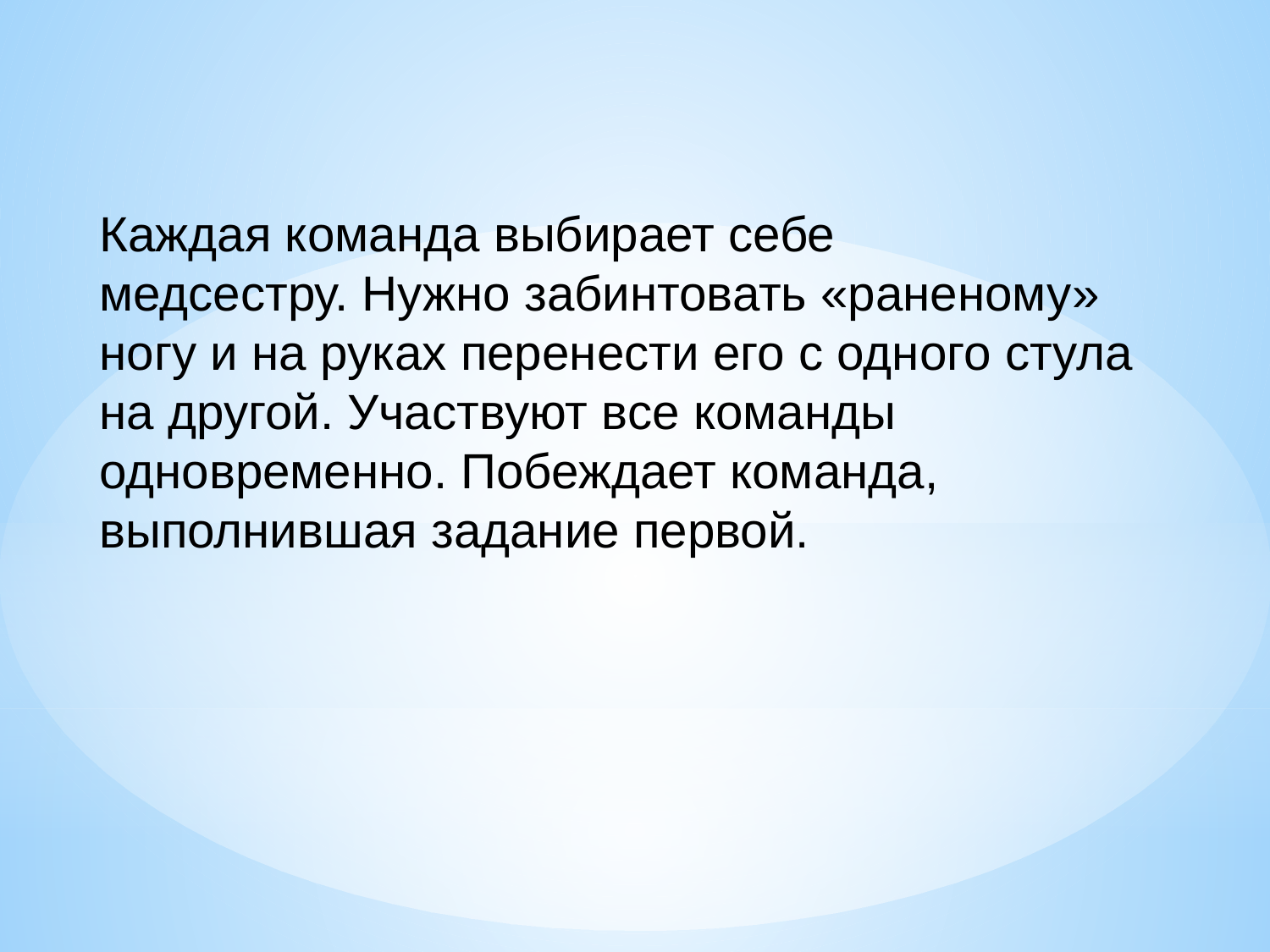

Каждая команда выбирает себе
медсестру. Нужно забинтовать «раненому»
ногу и на руках перенести его с одного стула
на другой. Участвуют все команды
одновременно. Побеждает команда,
выполнившая задание первой.